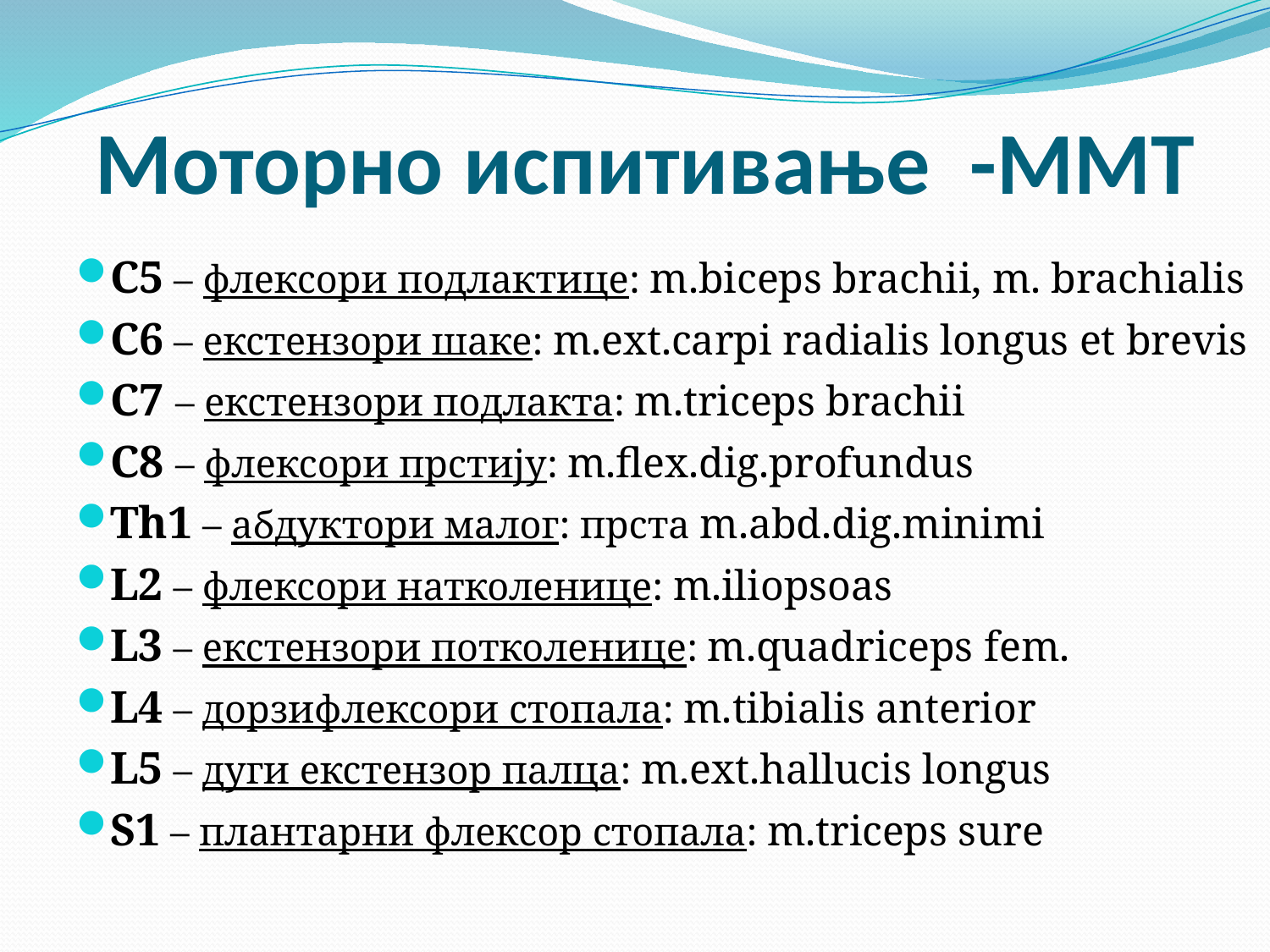

# Моторно испитивање  -ММТ
C5 – флексори подлактице: m.biceps brachii, m. brachialis
C6 – екстензори шаке: m.ext.carpi radialis longus et brevis
C7 – екстензори подлакта: m.triceps brachii
C8 – флексори прстију: m.flex.dig.profundus
Th1 – абдуктори малог: прста m.abd.dig.minimi
L2 – флексори натколенице: m.iliopsoas
L3 – екстензори потколенице: m.quadriceps fem.
L4 – дорзифлексори стопала: m.tibialis anterior
L5 – дуги екстензор палца: m.ext.hallucis longus
S1 – плантарни флексор стопала: m.triceps sure